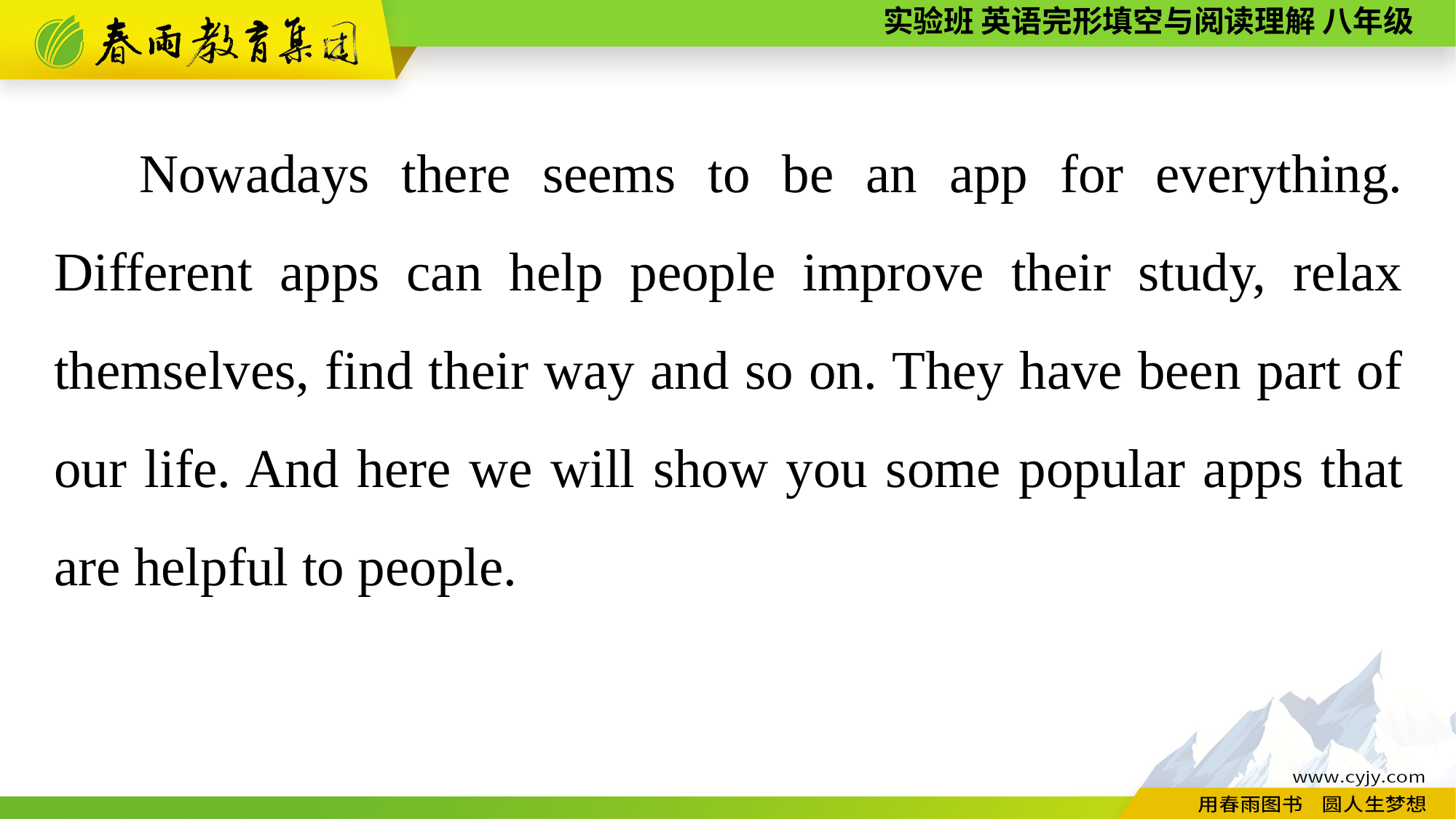

Nowadays there seems to be an app for everything. Different apps can help people improve their study, relax themselves, find their way and so on. They have been part of our life. And here we will show you some popular apps that are helpful to people.